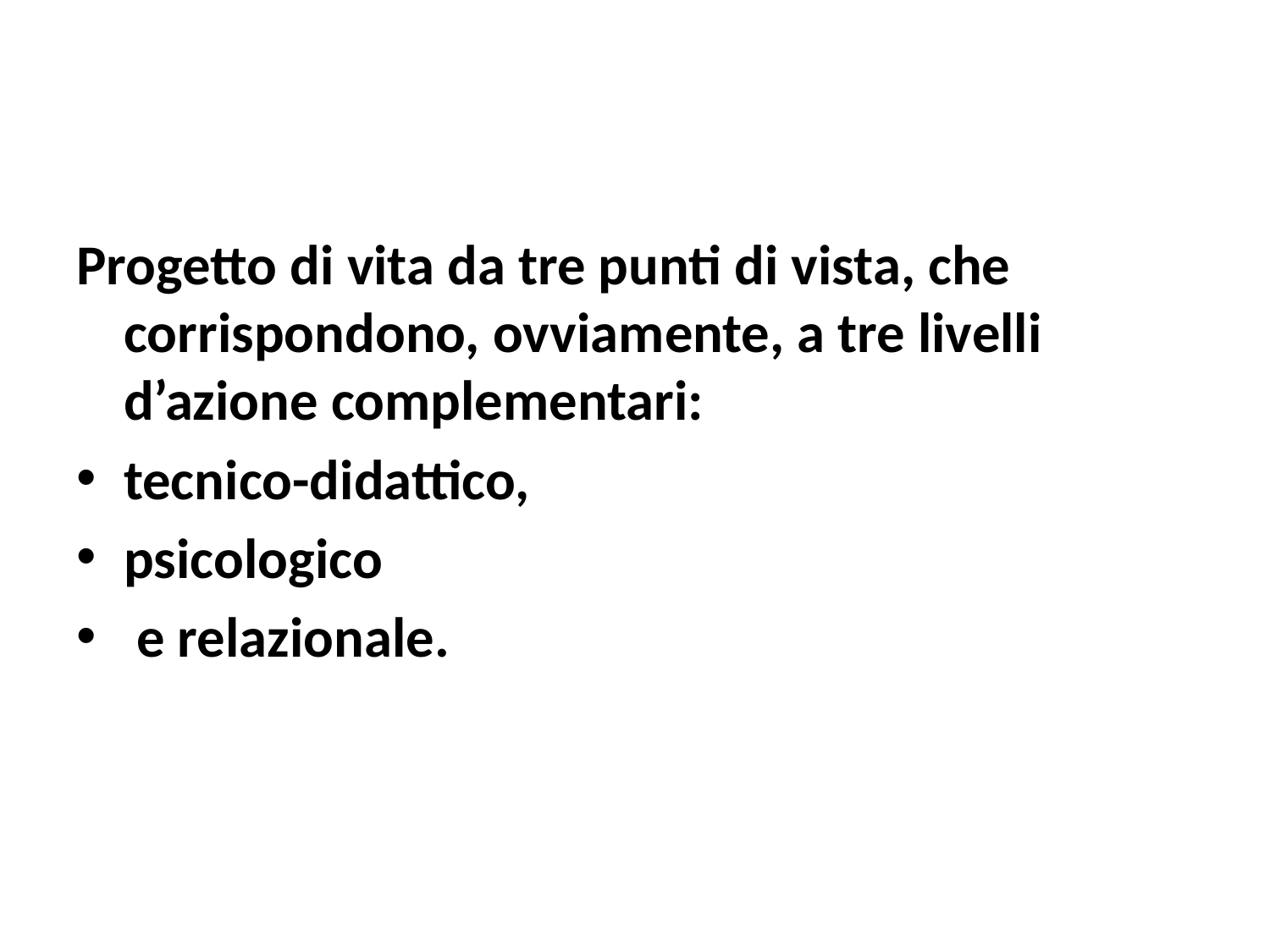

#
Progetto di vita da tre punti di vista, che corrispondono, ovviamente, a tre livelli d’azione complementari:
tecnico-didattico,
psicologico
 e relazionale.